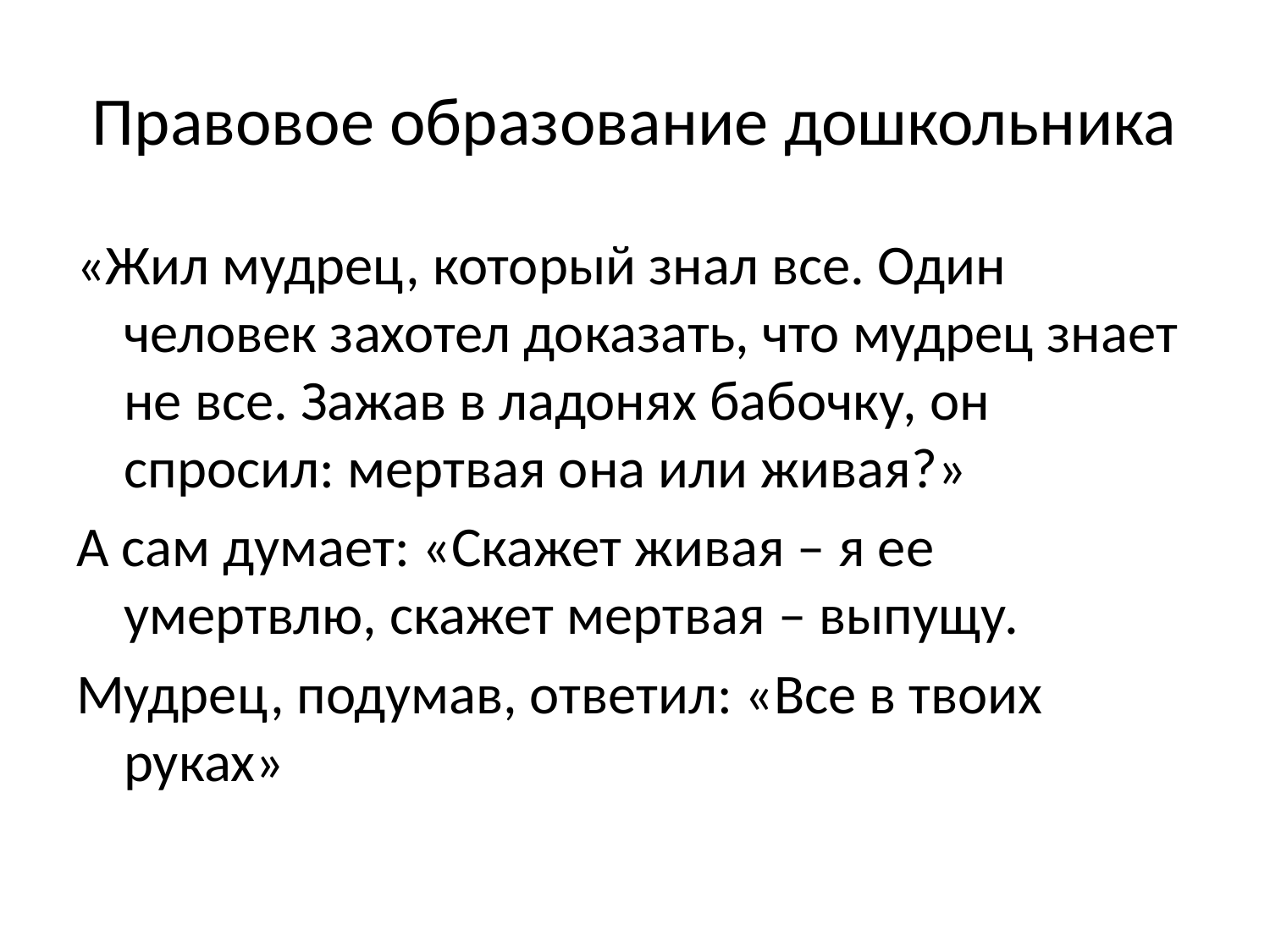

# Правовое образование дошкольника
«Жил мудрец, который знал все. Один человек захотел доказать, что мудрец знает не все. Зажав в ладонях бабочку, он спросил: мертвая она или живая?»
А сам думает: «Скажет живая – я ее умертвлю, скажет мертвая – выпущу.
Мудрец, подумав, ответил: «Все в твоих руках»